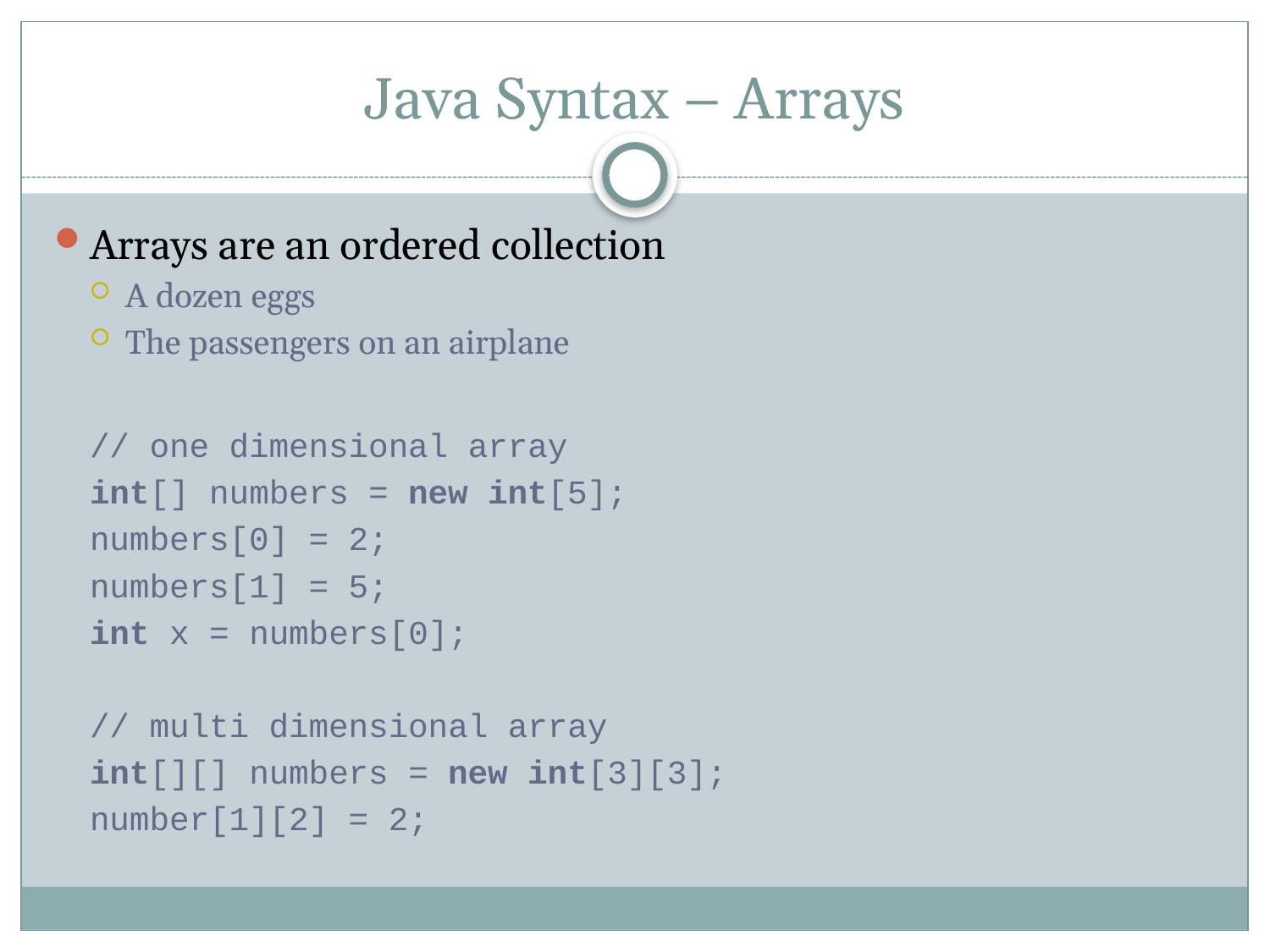

# Java Syntax – Arrays
Arrays are an ordered collection
A dozen eggs
The passengers on an airplane

// one dimensional array
int[] numbers = new int[5];
numbers[0] = 2;
numbers[1] = 5;
int x = numbers[0];

// multi dimensional array
int[][] numbers = new int[3][3];
number[1][2] = 2;